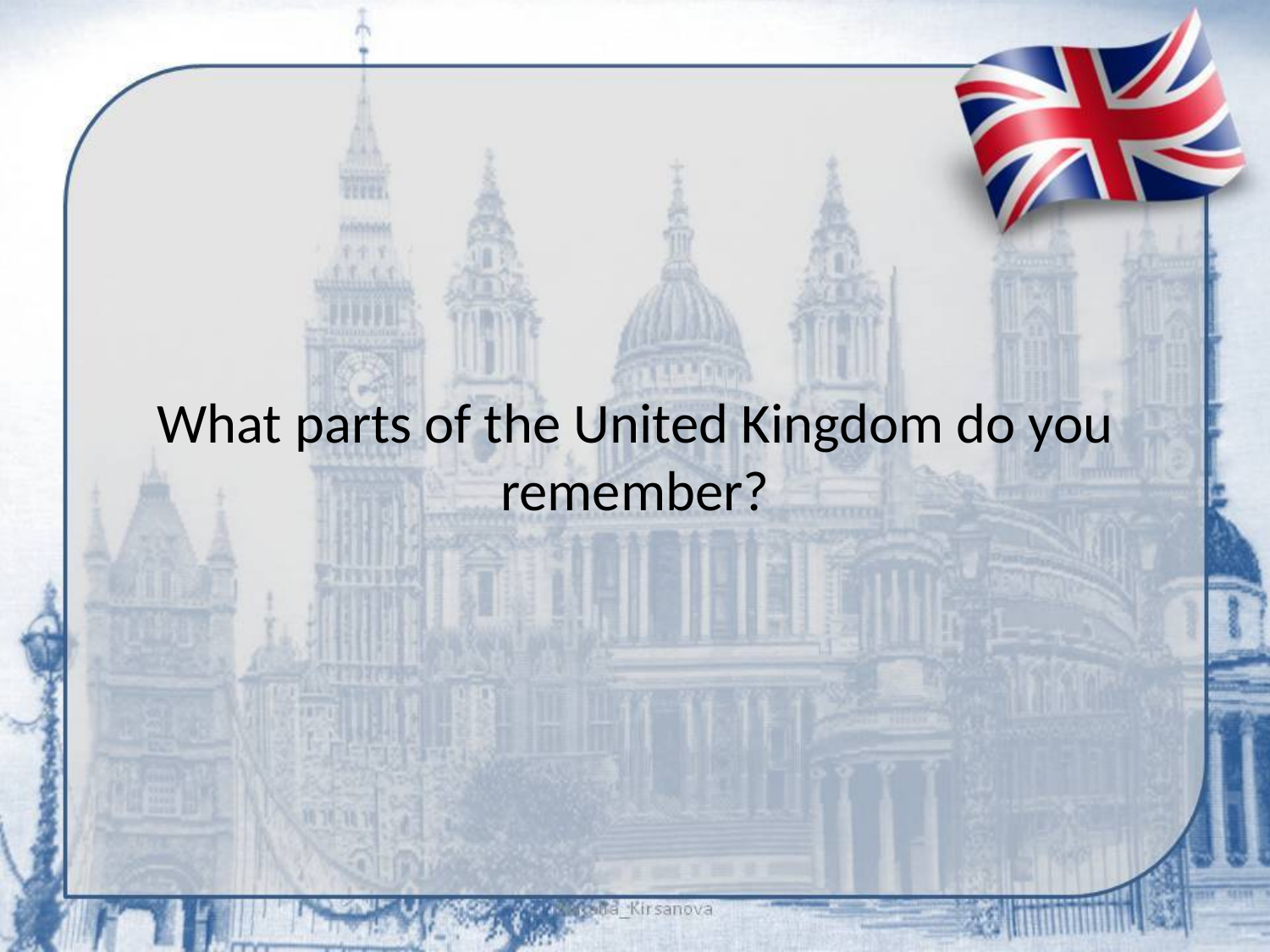

#

What parts of the United Kingdom do you remember?